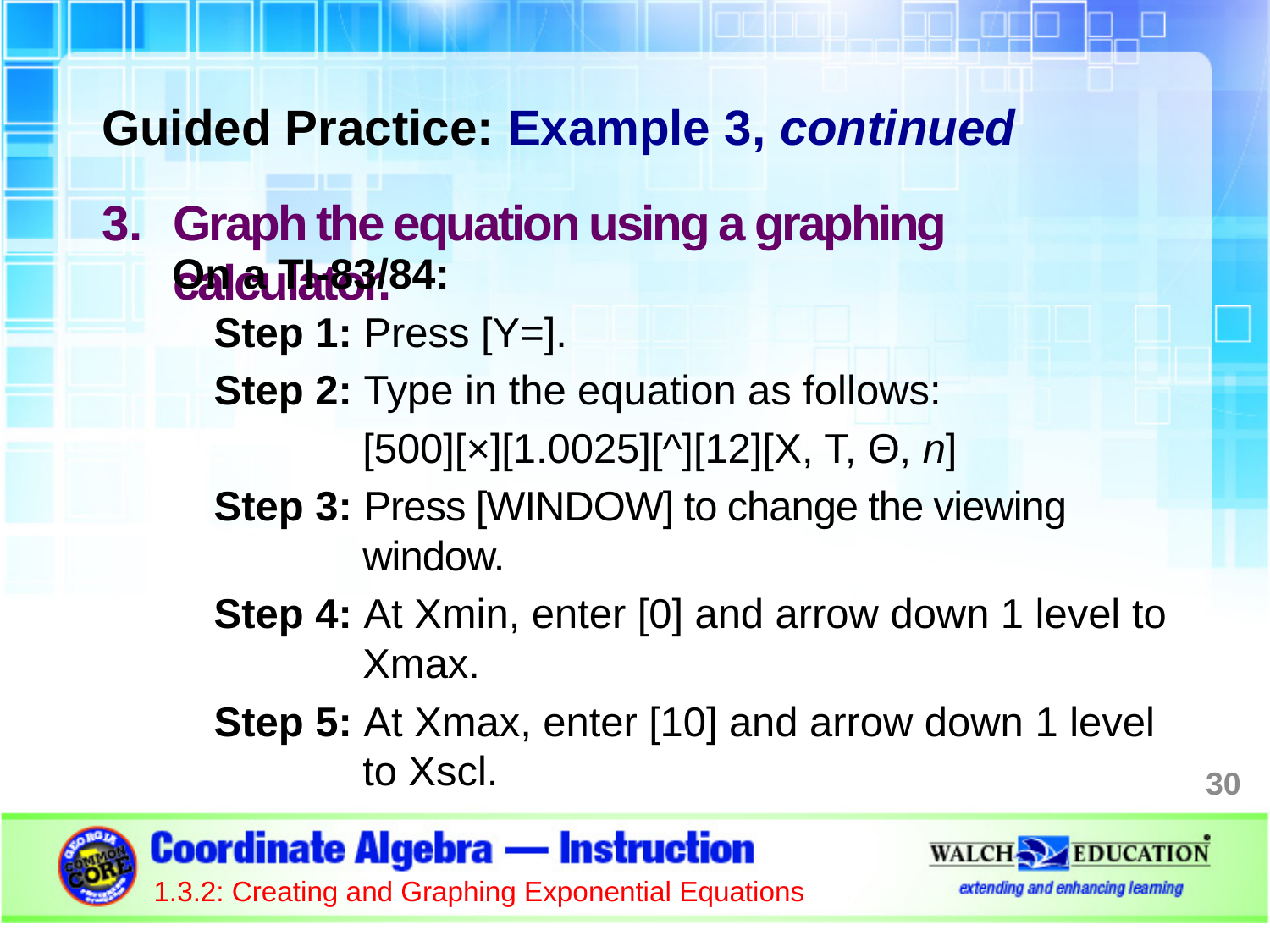

Guided Practice: Example 3, continued

Graph the equation using a graphing calculator.

On a TI-83/84:
Step 1: Press [Y=].
Step 2: Type in the equation as follows:
	[500][×][1.0025][^][12][X, T, Θ, n]
Step 3: Press [WINDOW] to change the viewing window.
Step 4: At Xmin, enter [0] and arrow down 1 level to Xmax.
Step 5: At Xmax, enter [10] and arrow down 1 level to Xscl.

30
1.3.2: Creating and Graphing Exponential Equations